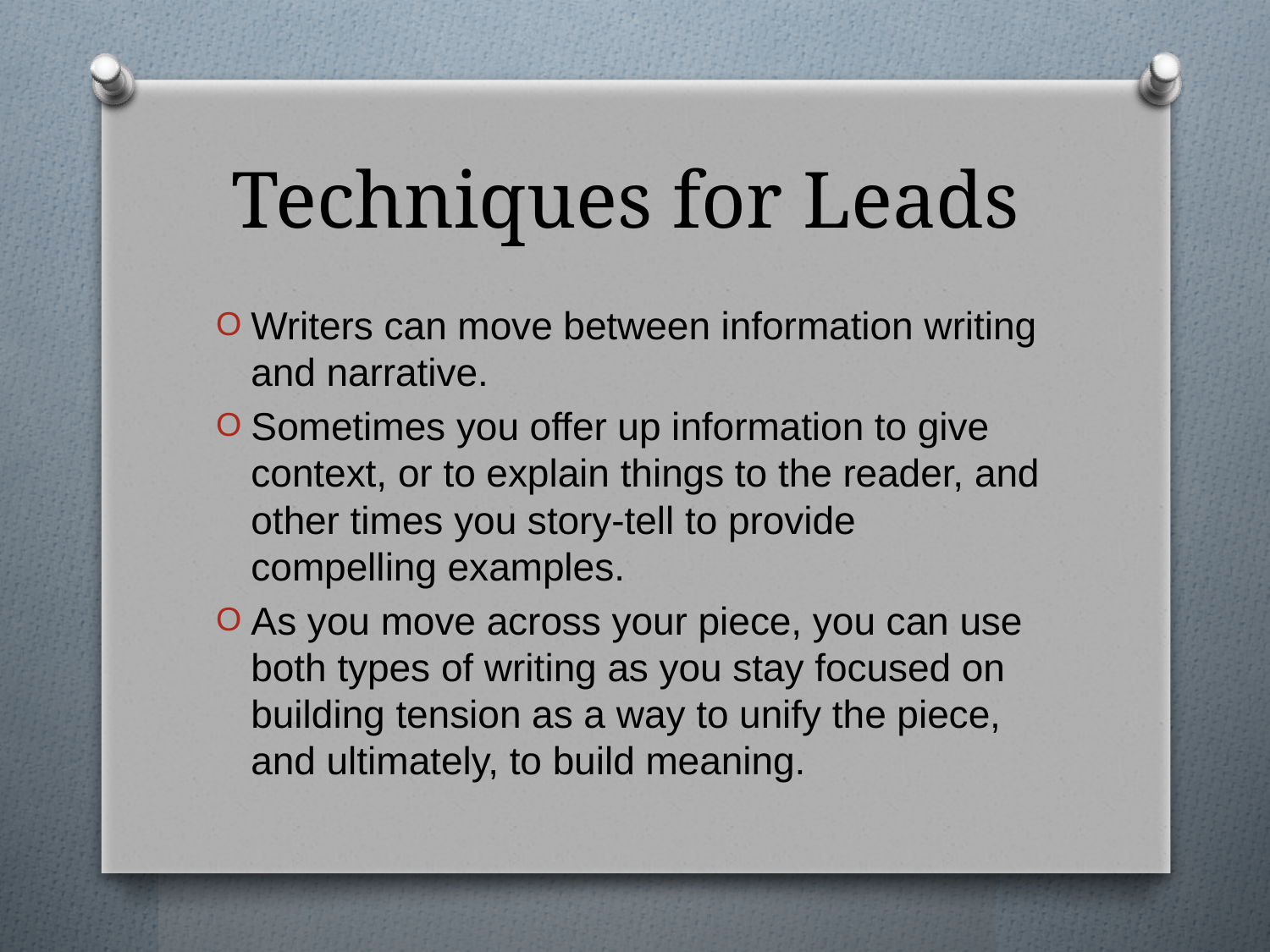

# Techniques for Leads
Writers can move between information writing and narrative.
Sometimes you offer up information to give context, or to explain things to the reader, and other times you story-tell to provide compelling examples.
As you move across your piece, you can use both types of writing as you stay focused on building tension as a way to unify the piece, and ultimately, to build meaning.